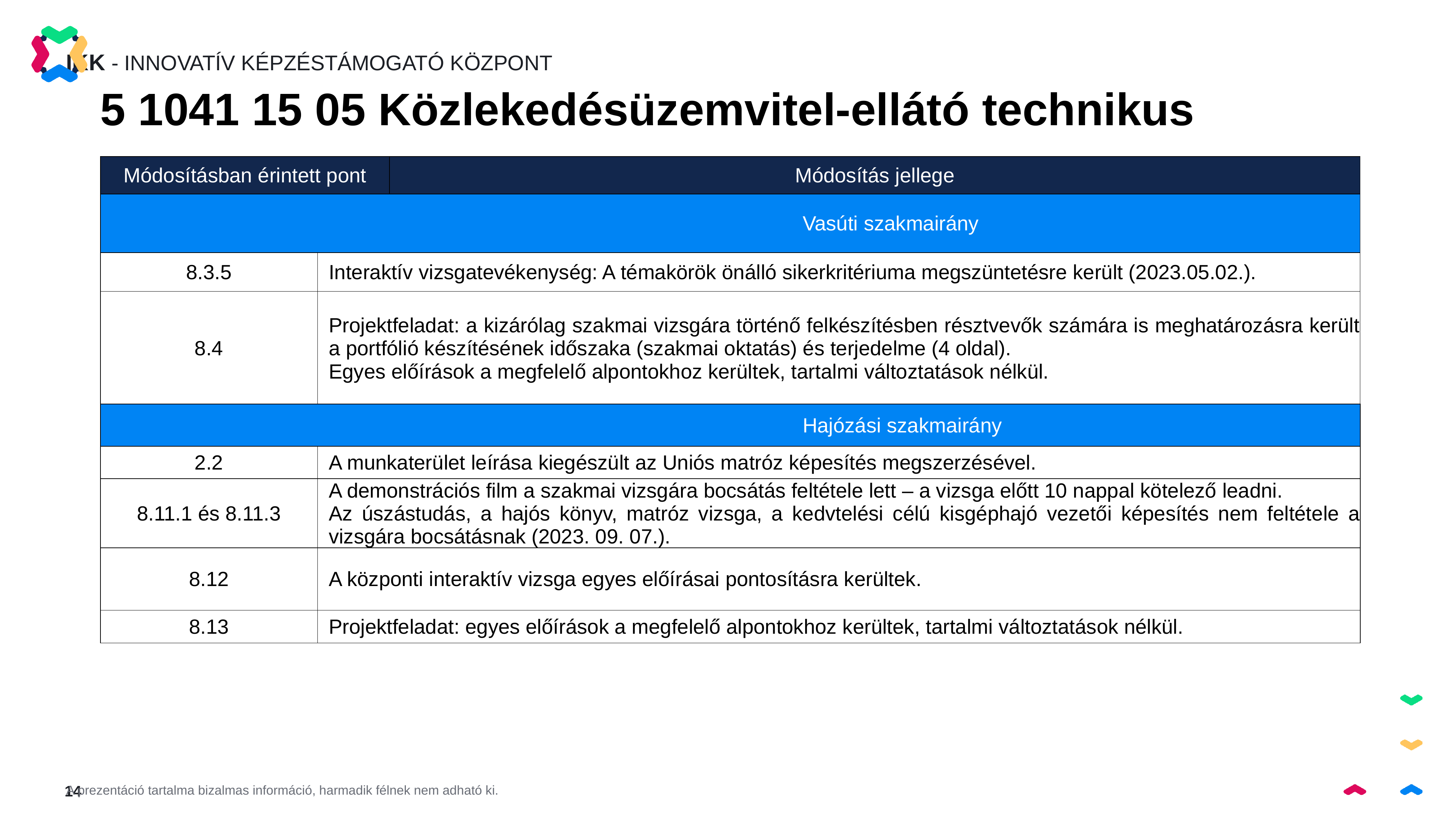

5 1041 15 05 Közlekedésüzemvitel-ellátó technikus
| Módosításban érintett pont | Módosítás jellege | Módosítás jellege |
| --- | --- | --- |
| Vasúti szakmairány |  |  |
| 8.3.5 | Interaktív vizsgatevékenység: A témakörök önálló sikerkritériuma megszüntetésre került (2023.05.02.). |  |
| 8.4 | Projektfeladat: a kizárólag szakmai vizsgára történő felkészítésben résztvevők számára is meghatározásra került a portfólió készítésének időszaka (szakmai oktatás) és terjedelme (4 oldal). Egyes előírások a megfelelő alpontokhoz kerültek, tartalmi változtatások nélkül. |  |
| Hajózási szakmairány |  |
| --- | --- |
| 2.2 | A munkaterület leírása kiegészült az Uniós matróz képesítés megszerzésével. |
| 8.11.1 és 8.11.3 | A demonstrációs film a szakmai vizsgára bocsátás feltétele lett – a vizsga előtt 10 nappal kötelező leadni. Az úszástudás, a hajós könyv, matróz vizsga, a kedvtelési célú kisgéphajó vezetői képesítés nem feltétele a vizsgára bocsátásnak (2023. 09. 07.). |
| 8.12 | A központi interaktív vizsga egyes előírásai pontosításra kerültek. |
| 8.13 | Projektfeladat: egyes előírások a megfelelő alpontokhoz kerültek, tartalmi változtatások nélkül. |